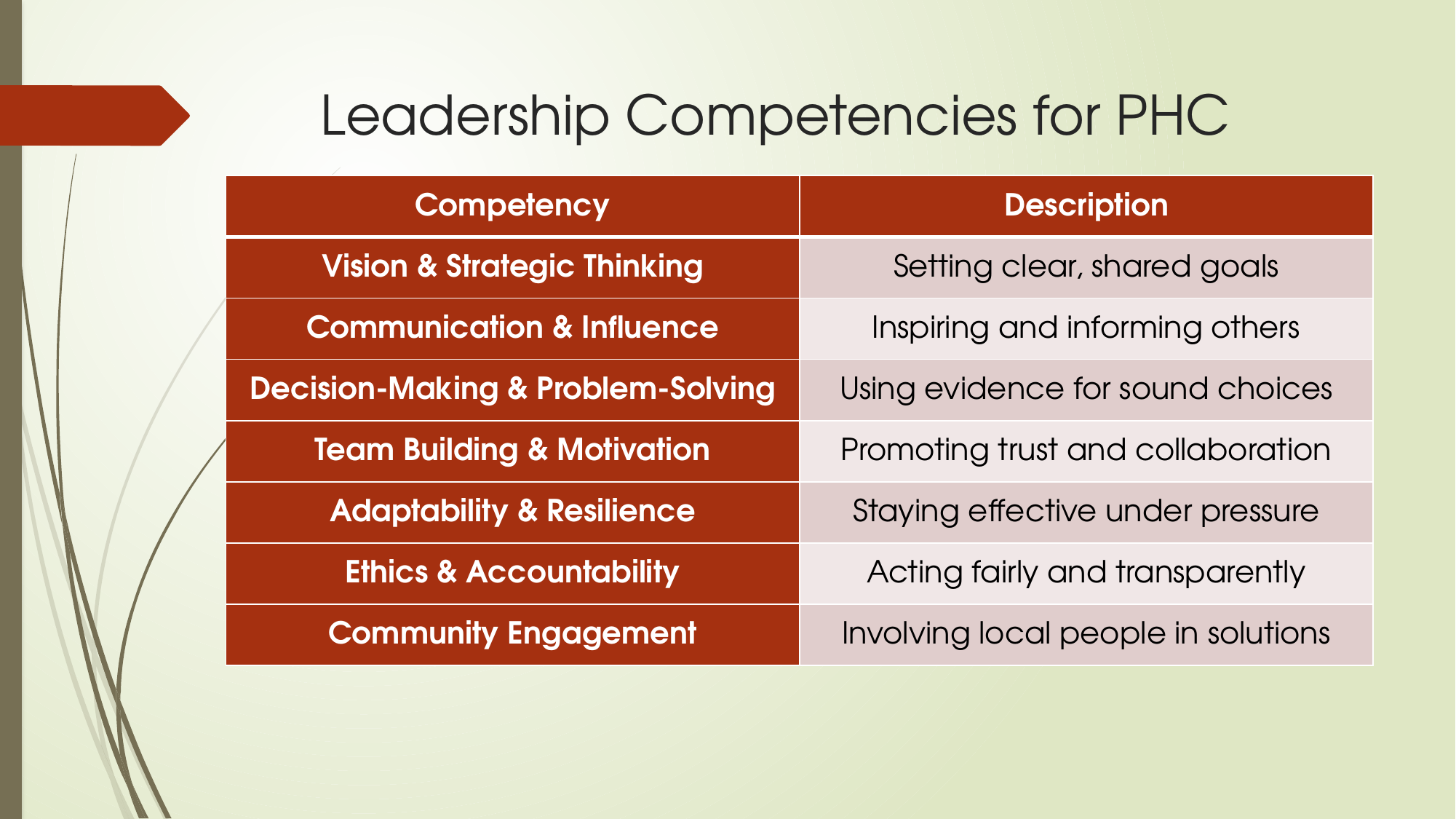

# Leadership Competencies for PHC
| Competency | Description |
| --- | --- |
| Vision & Strategic Thinking | Setting clear, shared goals |
| Communication & Influence | Inspiring and informing others |
| Decision-Making & Problem-Solving | Using evidence for sound choices |
| Team Building & Motivation | Promoting trust and collaboration |
| Adaptability & Resilience | Staying effective under pressure |
| Ethics & Accountability | Acting fairly and transparently |
| Community Engagement | Involving local people in solutions |